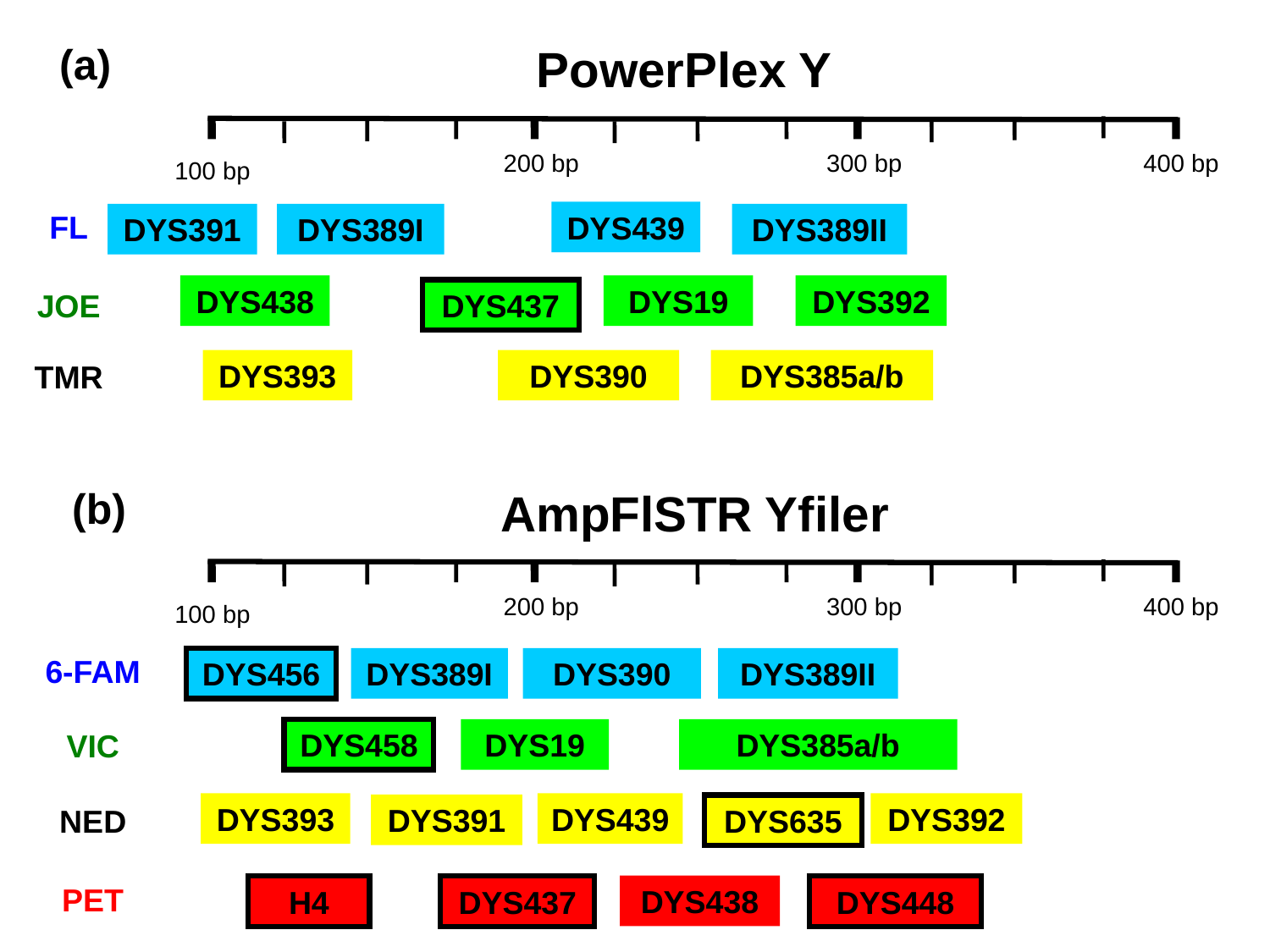

(a)
PowerPlex Y

200 bp
300 bp
400 bp
100 bp
FL
DYS439
DYS391
DYS389I
DYS389II
DYS438
DYS19
DYS392
DYS437
JOE
DYS393
DYS390
DYS385a/b
TMR
(b)
AmpFlSTR Yfiler

200 bp
300 bp
400 bp
100 bp
6-FAM
DYS456
DYS389I
DYS390
DYS389II
DYS458
DYS19
DYS385a/b
VIC
DYS393
DYS439
DYS392
DYS391
NED
DYS635
PET
DYS438
H4
DYS437
DYS448